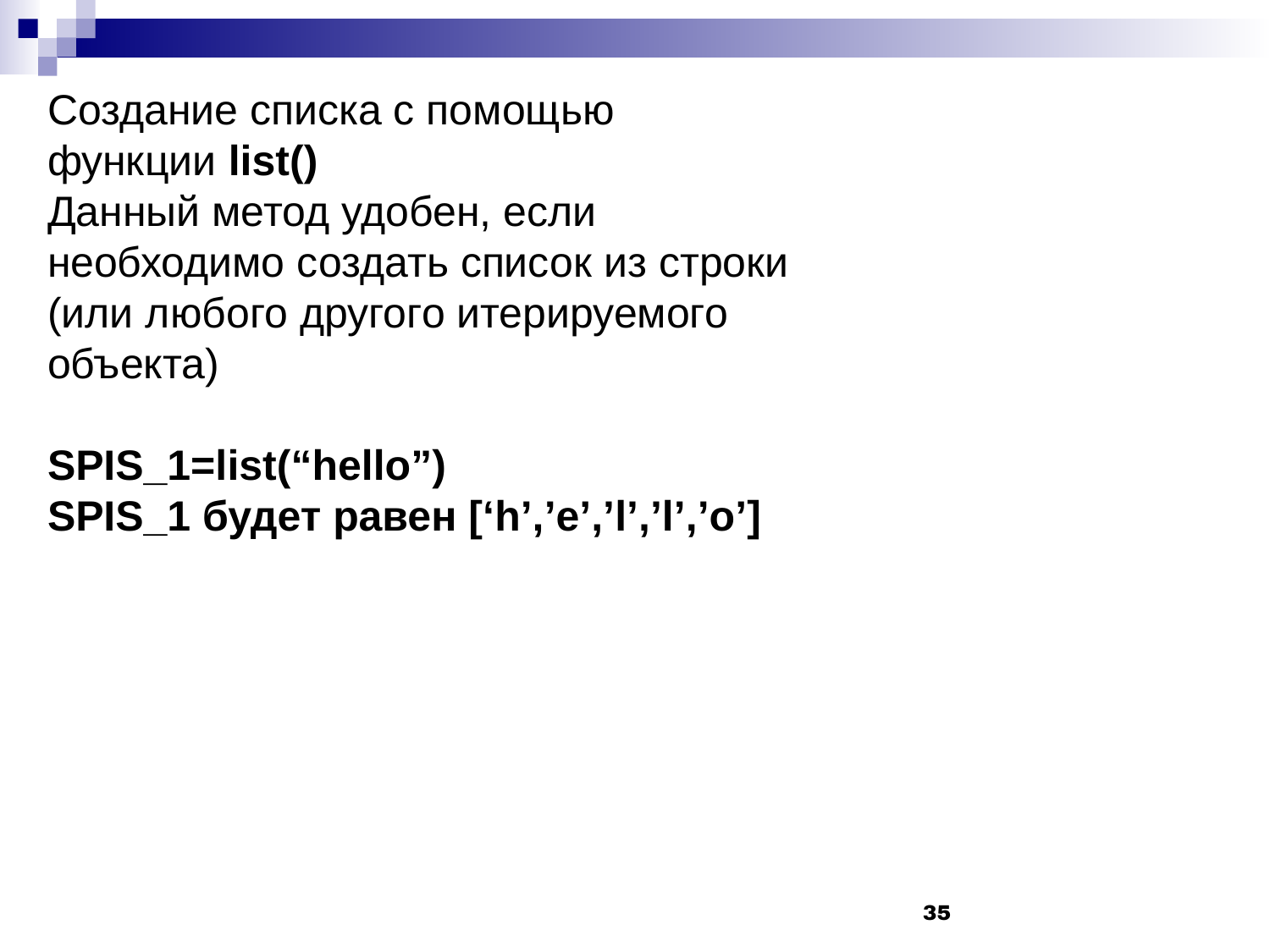

Создание списка с помощью функции list()
Данный метод удобен, если необходимо создать список из строки (или любого другого итерируемого объекта)

SPIS_1=list(“hello”)
SPIS_1 будет равен [‘h’,’e’,’l’,’l’,’o’]

35